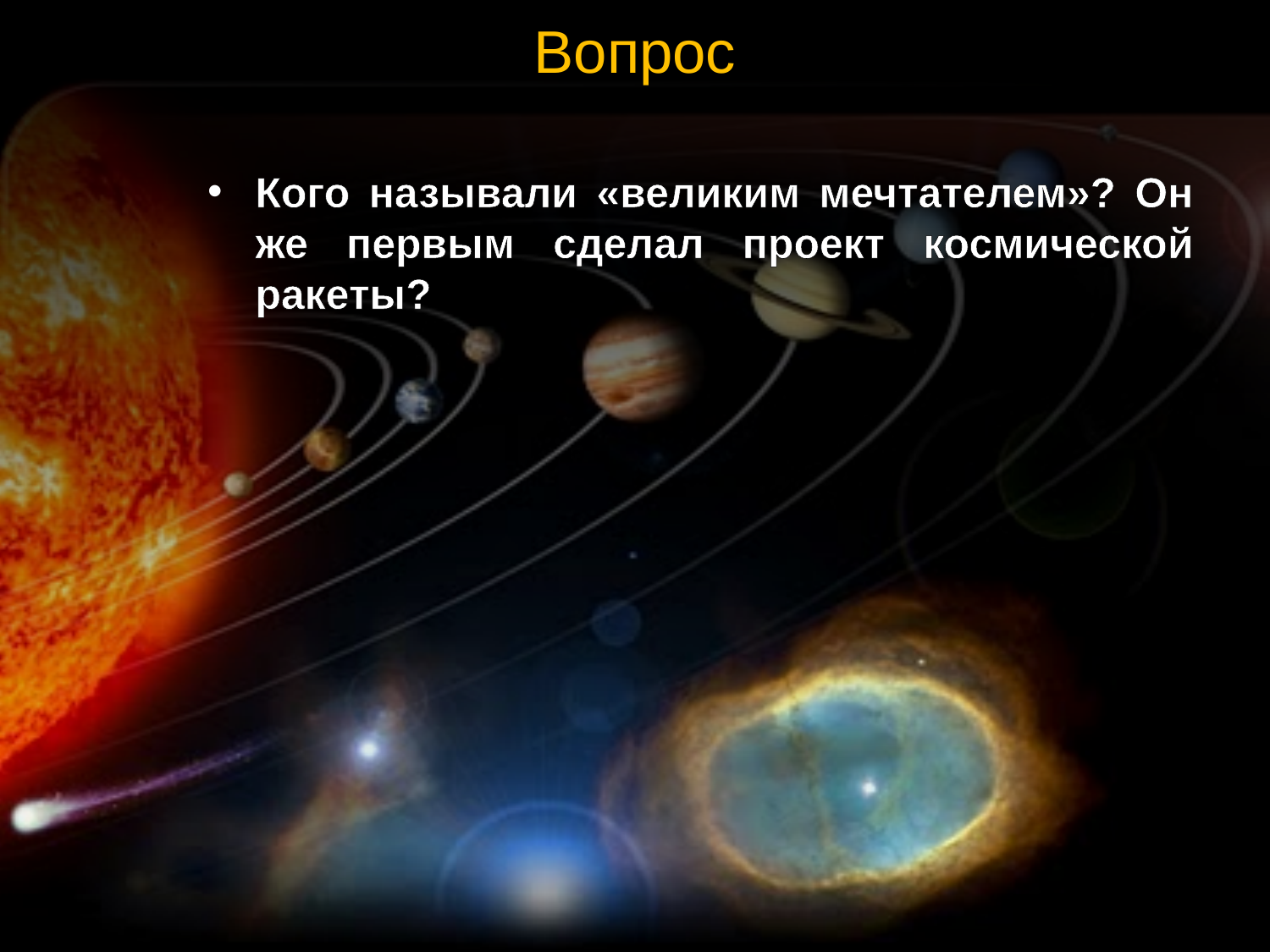

# Вопрос
Кого называли «великим мечтателем»? Он же первым сделал проект космической ракеты?